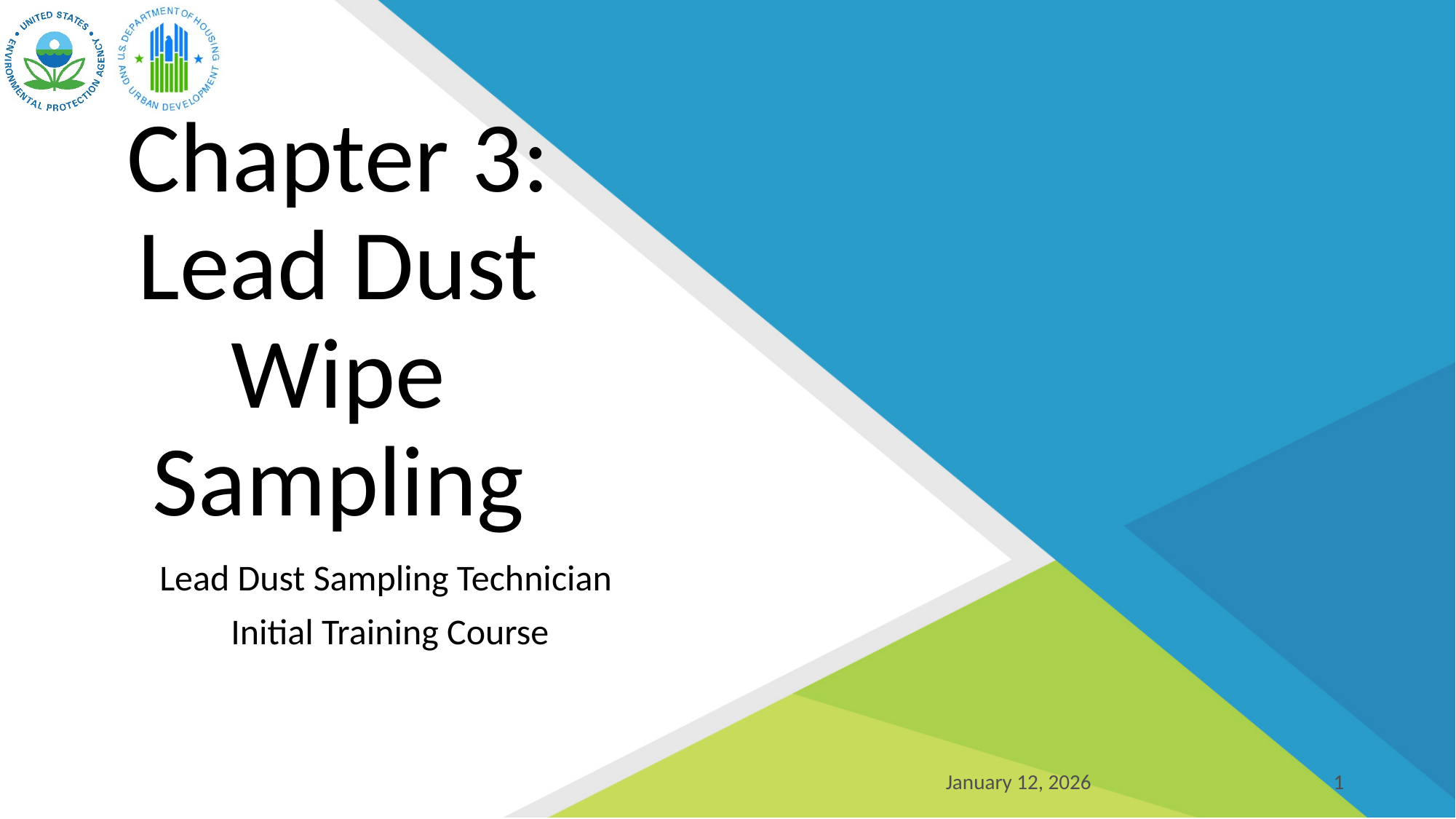

# Chapter 3: Lead Dust Wipe Sampling
Lead Dust Sampling Technician
Initial Training Course
January 12, 2026
1